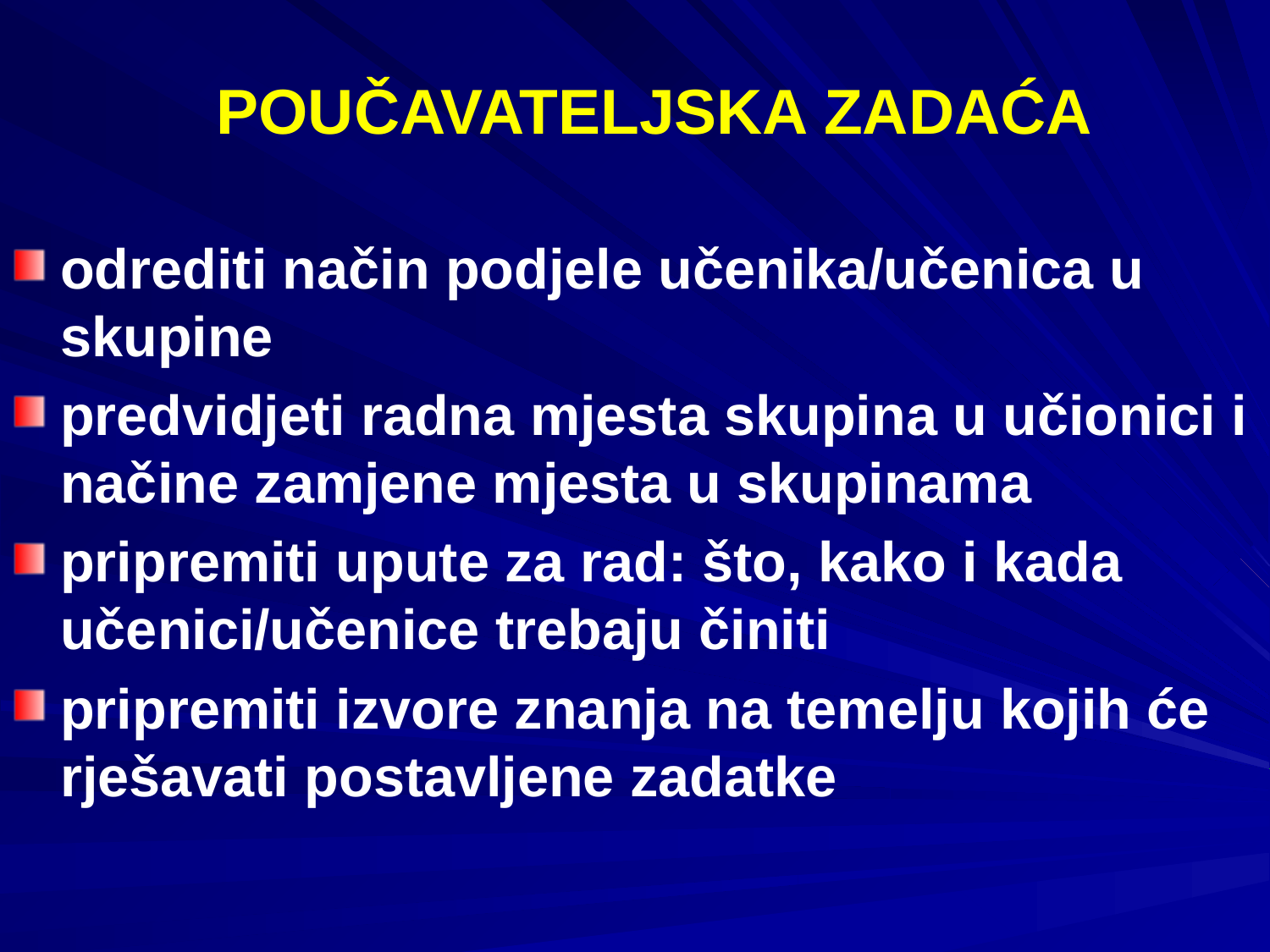

# POUČAVATELJSKA ZADAĆA
odrediti način podjele učenika/učenica u skupine
predvidjeti radna mjesta skupina u učionici i načine zamjene mjesta u skupinama
pripremiti upute za rad: što, kako i kada učenici/učenice trebaju činiti
pripremiti izvore znanja na temelju kojih će rješavati postavljene zadatke